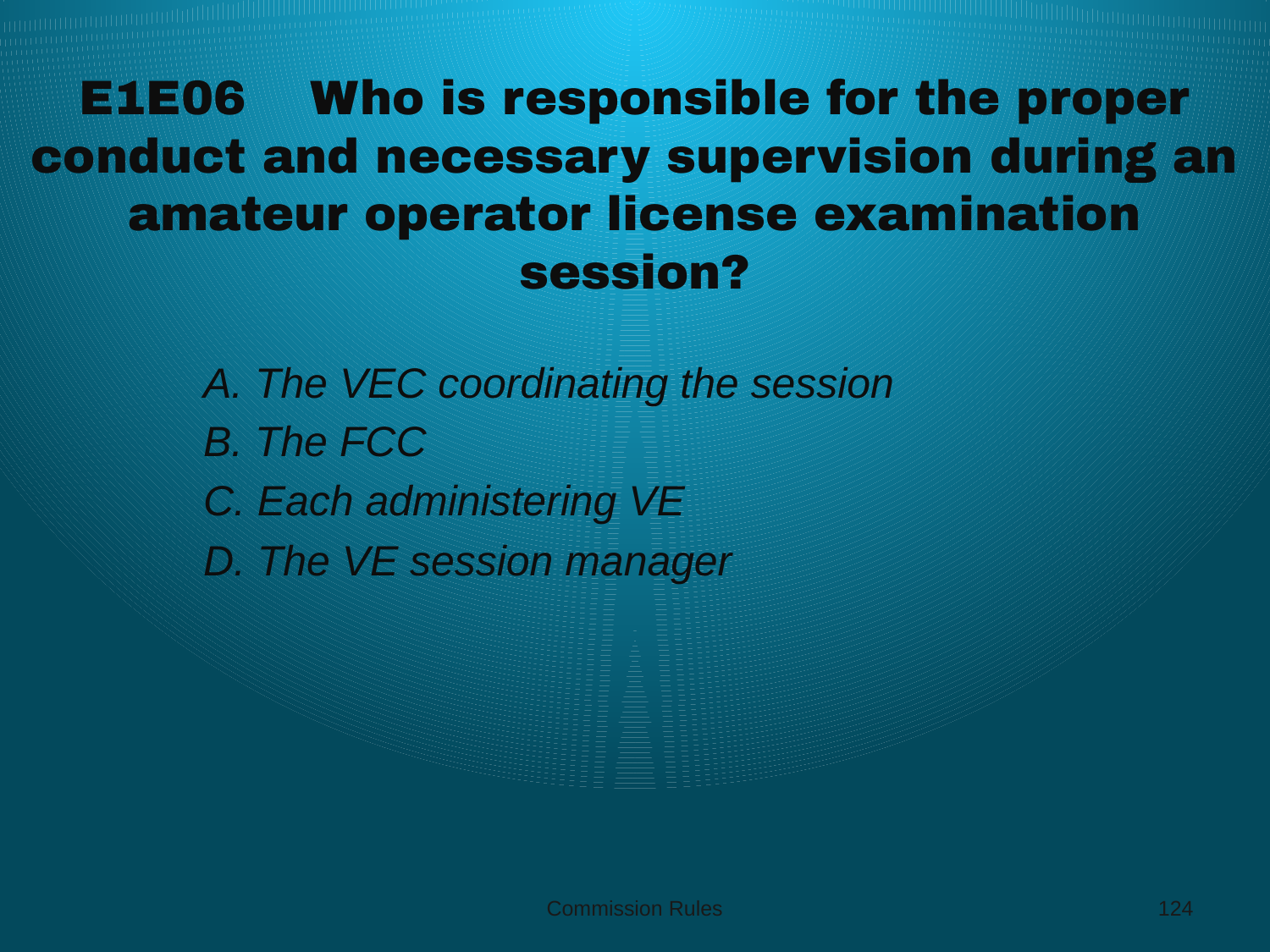

# E1E06    Who is responsible for the proper conduct and necessary supervision during an amateur operator license examination session?
A. The VEC coordinating the session
B. The FCC
C. Each administering VE
D. The VE session manager
Commission Rules
124